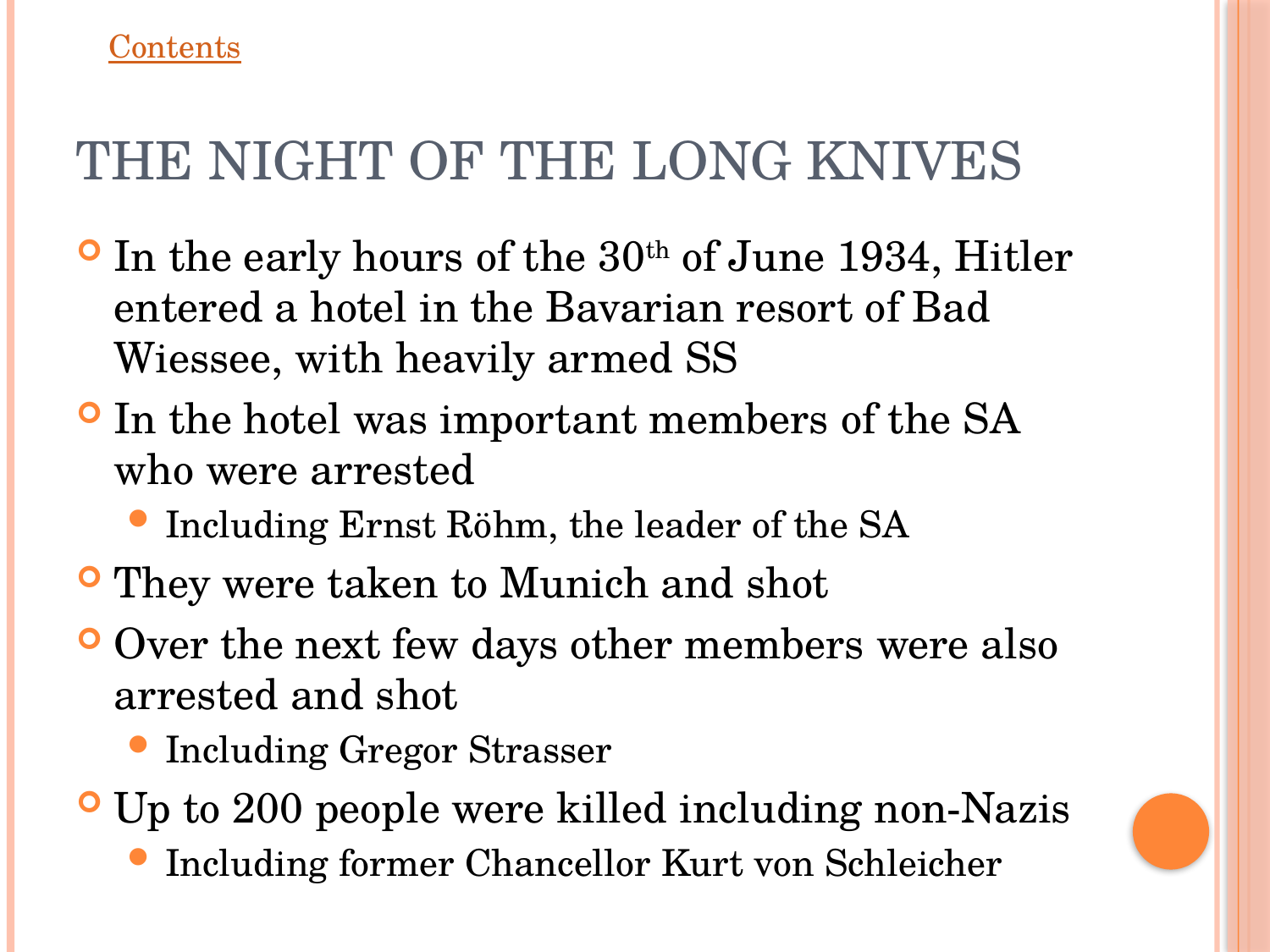

# The Night of the Long Knives
In the early hours of the 30th of June 1934, Hitler entered a hotel in the Bavarian resort of Bad Wiessee, with heavily armed SS
In the hotel was important members of the SA who were arrested
Including Ernst Röhm, the leader of the SA
They were taken to Munich and shot
Over the next few days other members were also arrested and shot
Including Gregor Strasser
Up to 200 people were killed including non-Nazis
Including former Chancellor Kurt von Schleicher